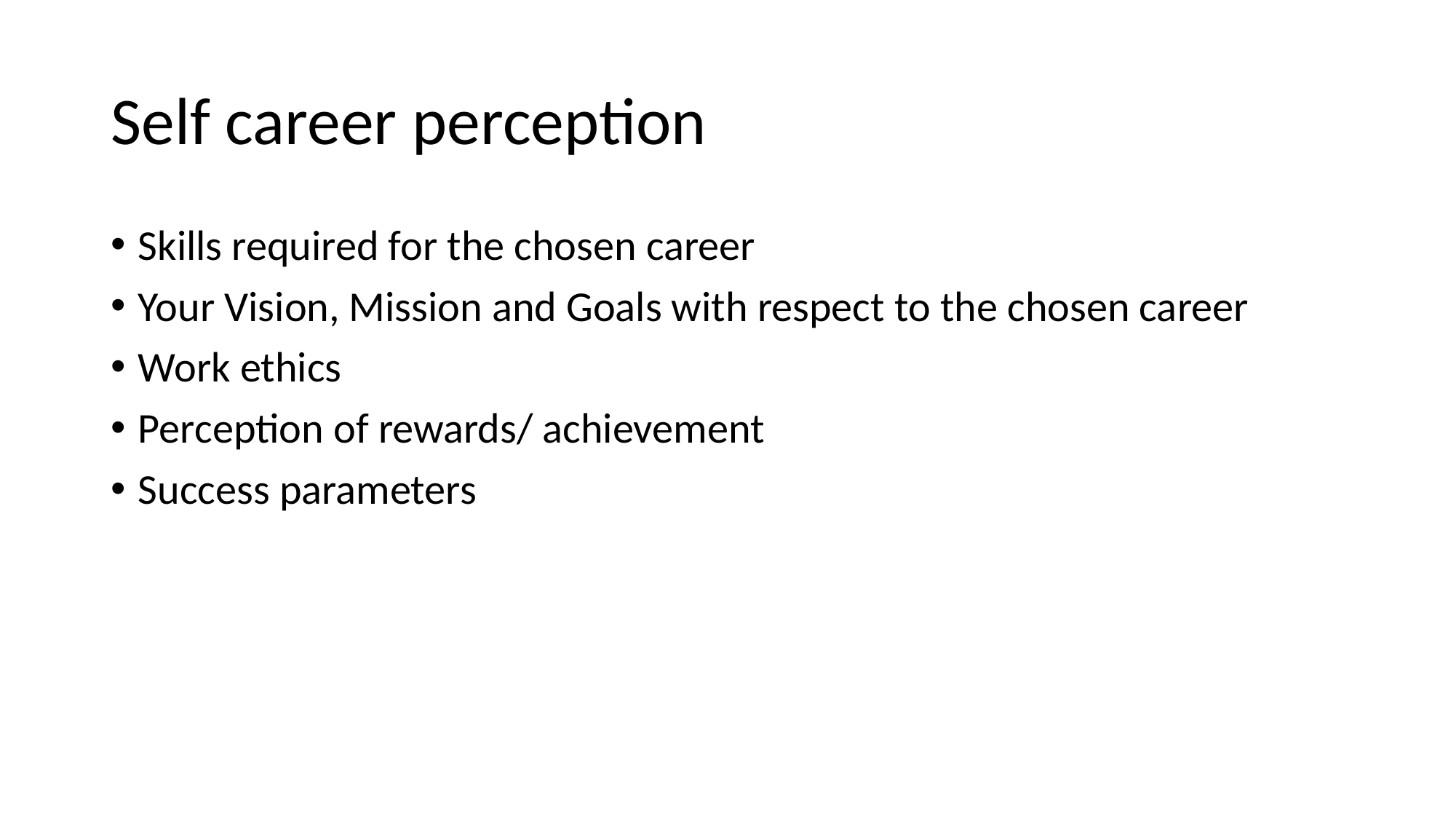

# Self career perception
Skills required for the chosen career
Your Vision, Mission and Goals with respect to the chosen career
Work ethics
Perception of rewards/ achievement
Success parameters